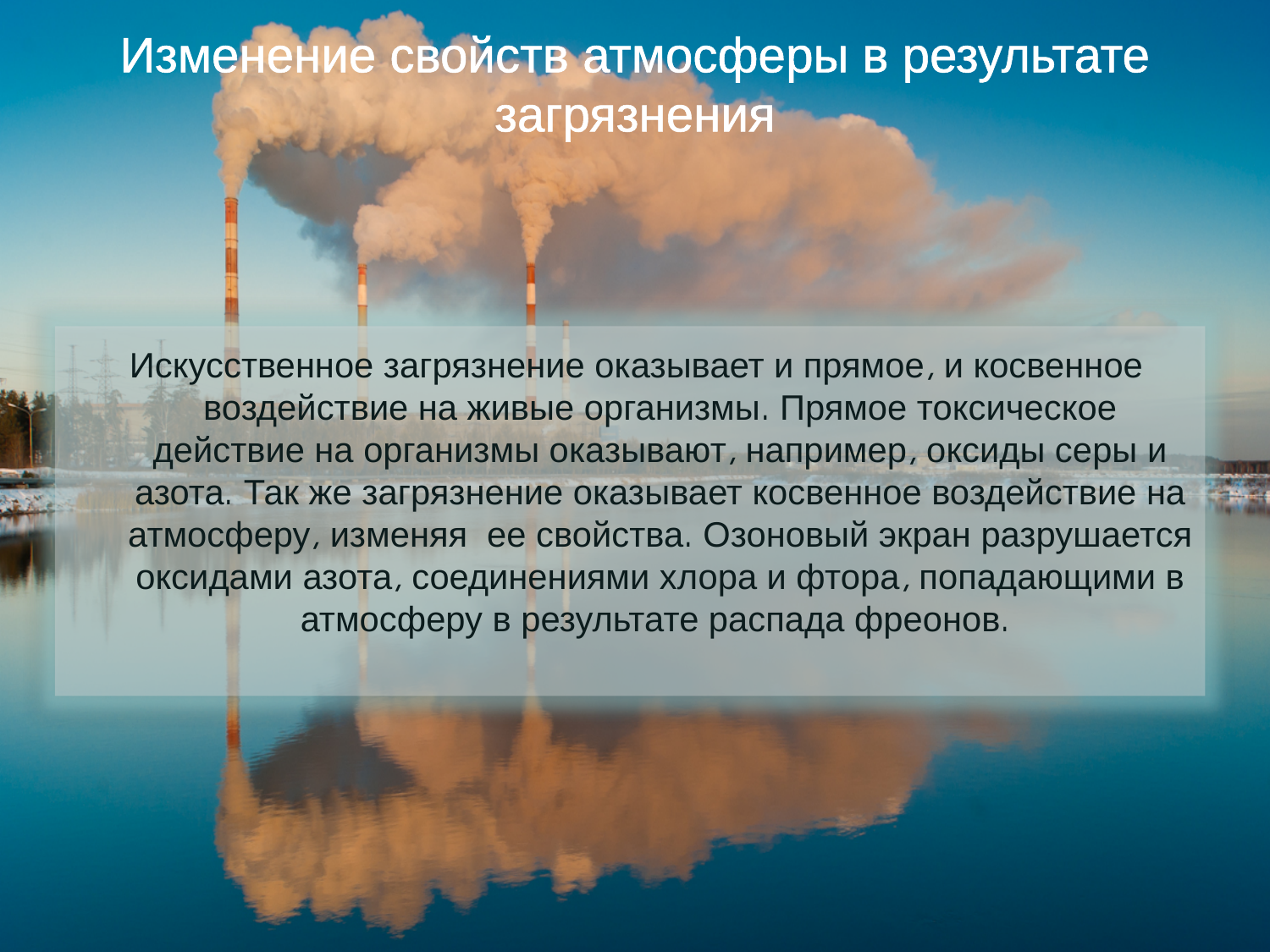

# Изменение свойств атмосферы в результате загрязнения

Искусственное загрязнение оказывает и прямое, и косвенное воздействие на живые организмы. Прямое токсическое действие на организмы оказывают, например, оксиды серы и азота. Так же загрязнение оказывает косвенное воздействие на атмосферу, изменяя  ее свойства. Озоновый экран разрушается оксидами азота, соединениями хлора и фтора, попадающими в атмосферу в результате распада фреонов.